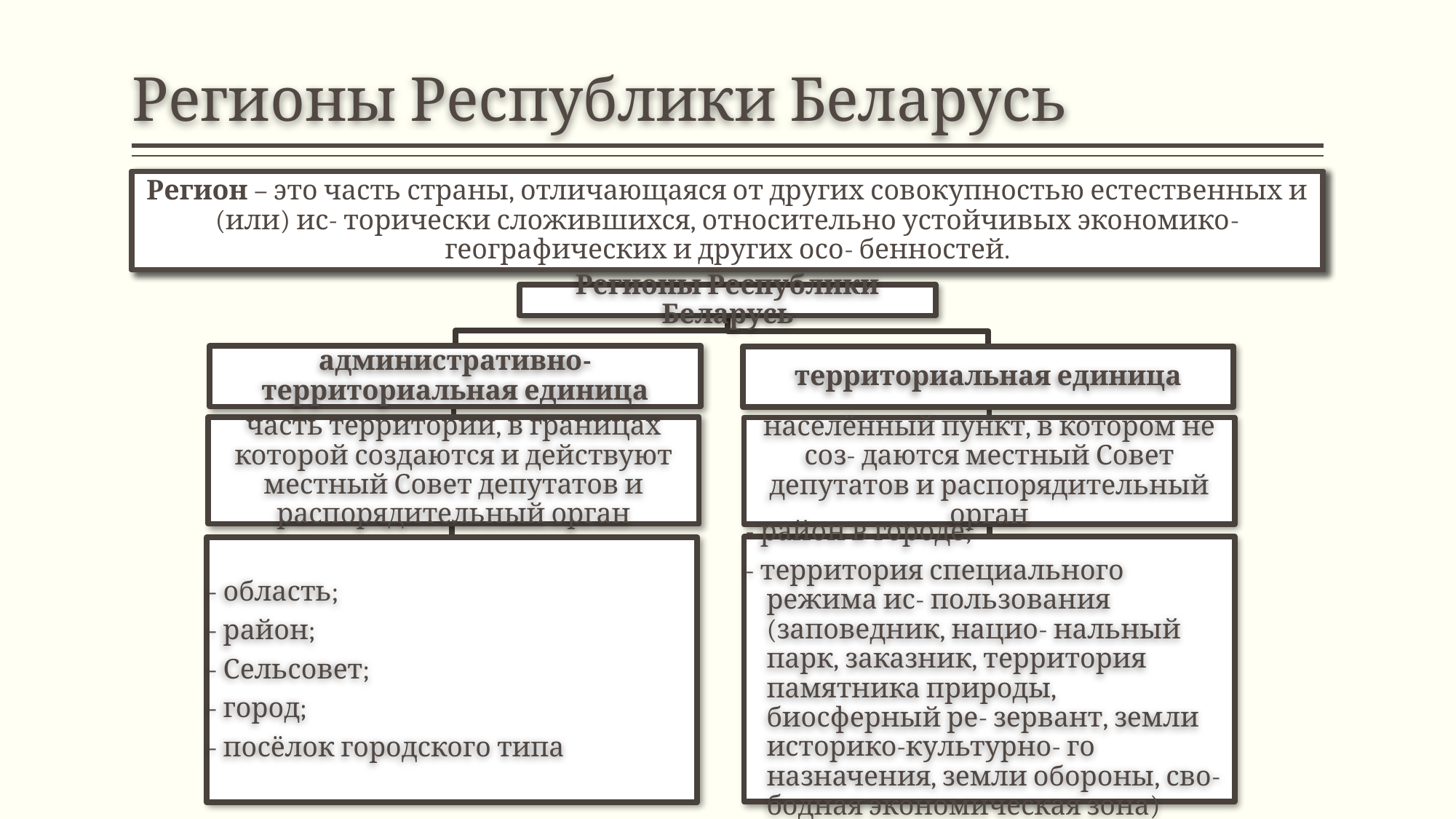

# Регионы Республики Беларусь

Регион – это часть страны, отличающаяся от других совокупностью естественных и (или) ис- торически сложившихся, относительно устойчивых экономико-географических и других осо- бенностей.

Регионы Республики Беларусь

административно-территориальная единица

территориальная единица

часть территории, в границах которой создаются и действуют местный Совет депутатов и распорядительный орган

населённый пункт, в котором не соз- даются местный Совет депутатов и распорядительный орган

- район в городе;
- территория специального режима ис- пользования (заповедник, нацио- нальный парк, заказник, территория памятника природы, биосферный ре- зервант, земли историко-культурно- го назначения, земли обороны, сво- бодная экономическая зона)

- область;
- район;
- Сельсовет;
- город;
- посёлок городского типа